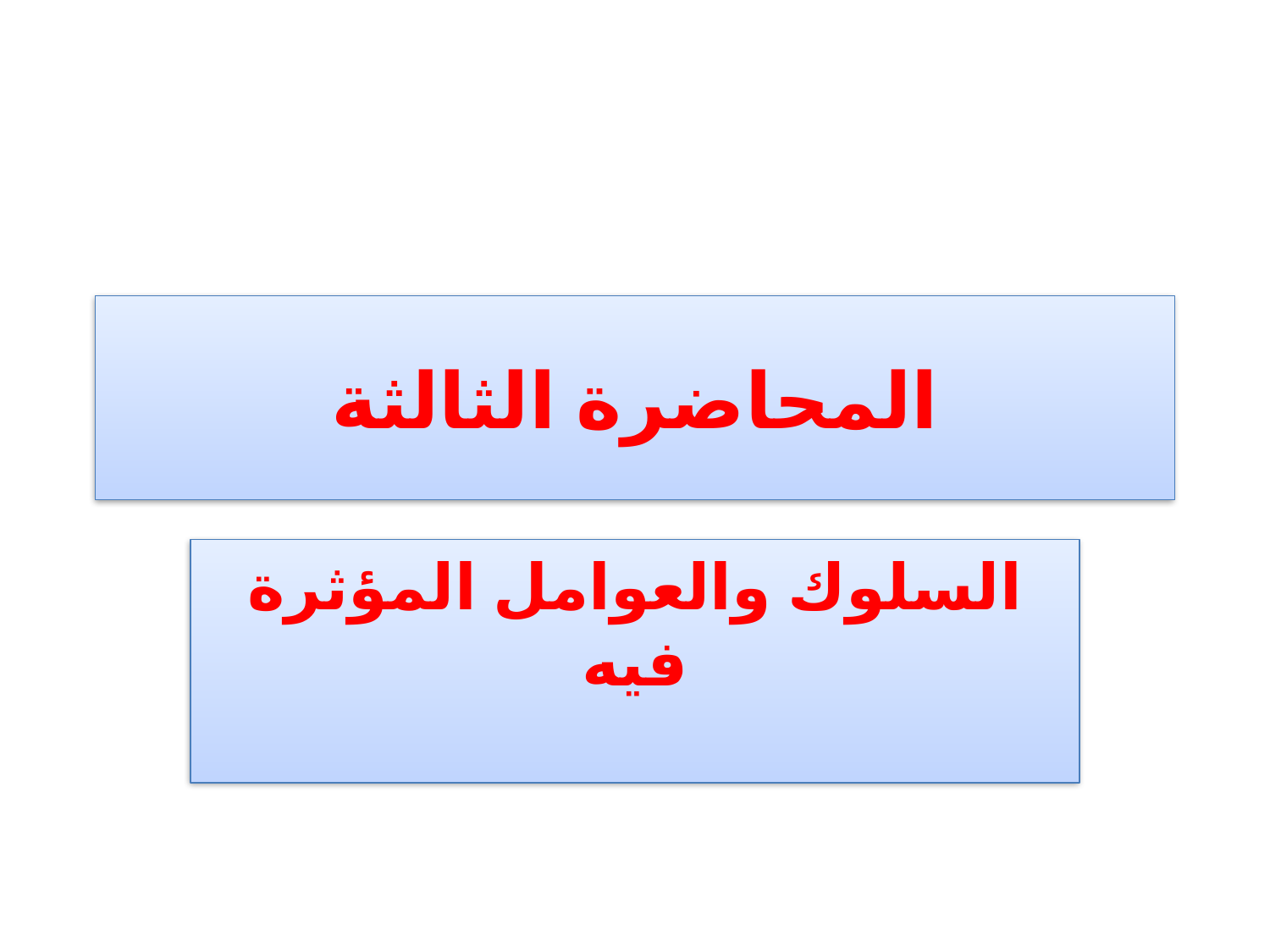

# المحاضرة الثالثة
السلوك والعوامل المؤثرة فيه